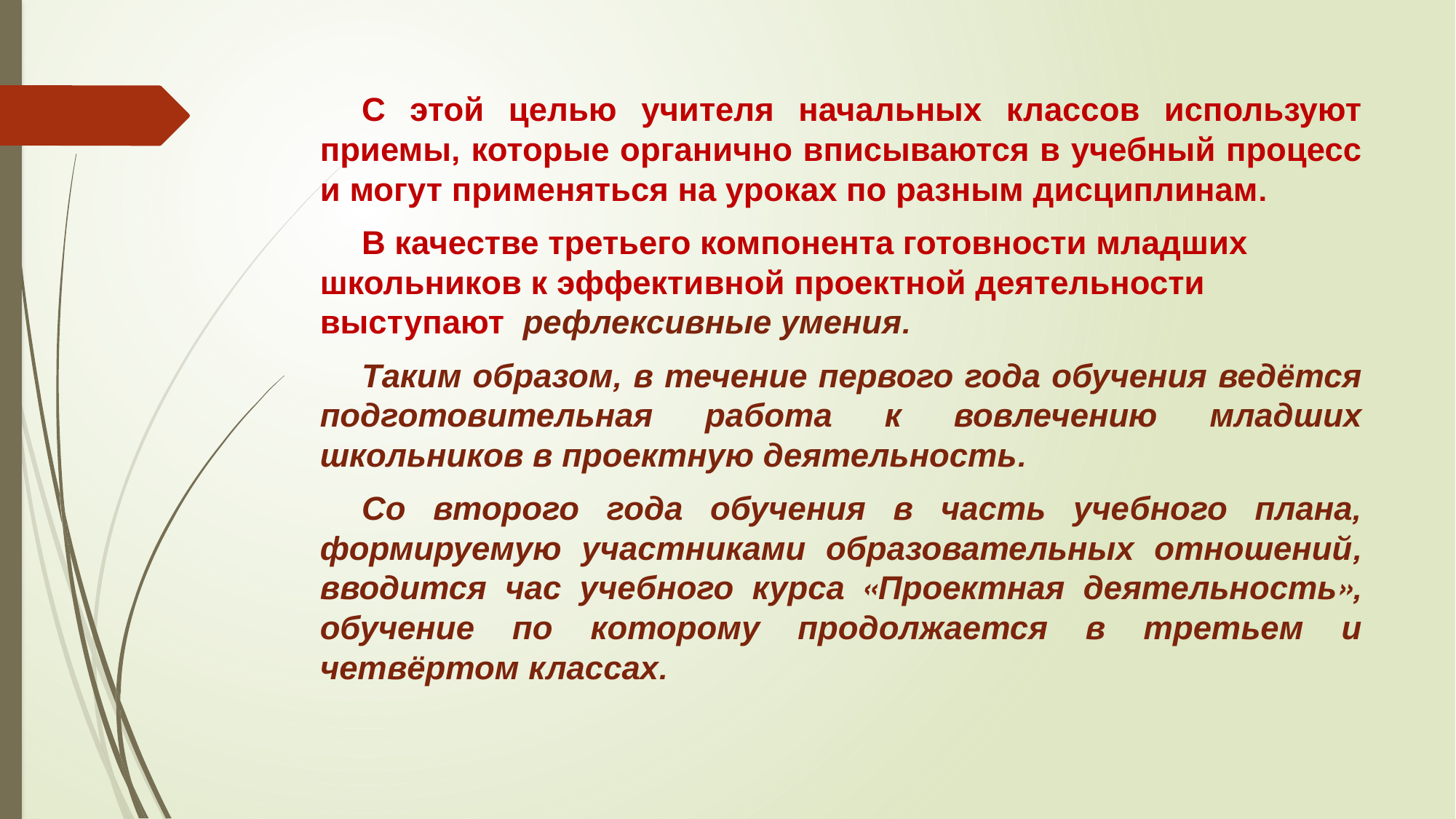

#
С этой целью учителя начальных классов используют приемы, которые органично вписываются в учебный процесс и могут применяться на уроках по разным дисциплинам.
В качестве третьего компонента готовности младших школьников к эффективной проектной деятельности выступают  рефлексивные умения.
Таким образом, в течение первого года обучения ведётся подготовительная работа к вовлечению младших школьников в проектную деятельность.
Со второго года обучения в часть учебного плана, формируемую участниками образовательных отношений, вводится час учебного курса «Проектная деятельность», обучение по которому продолжается в третьем и четвёртом классах.